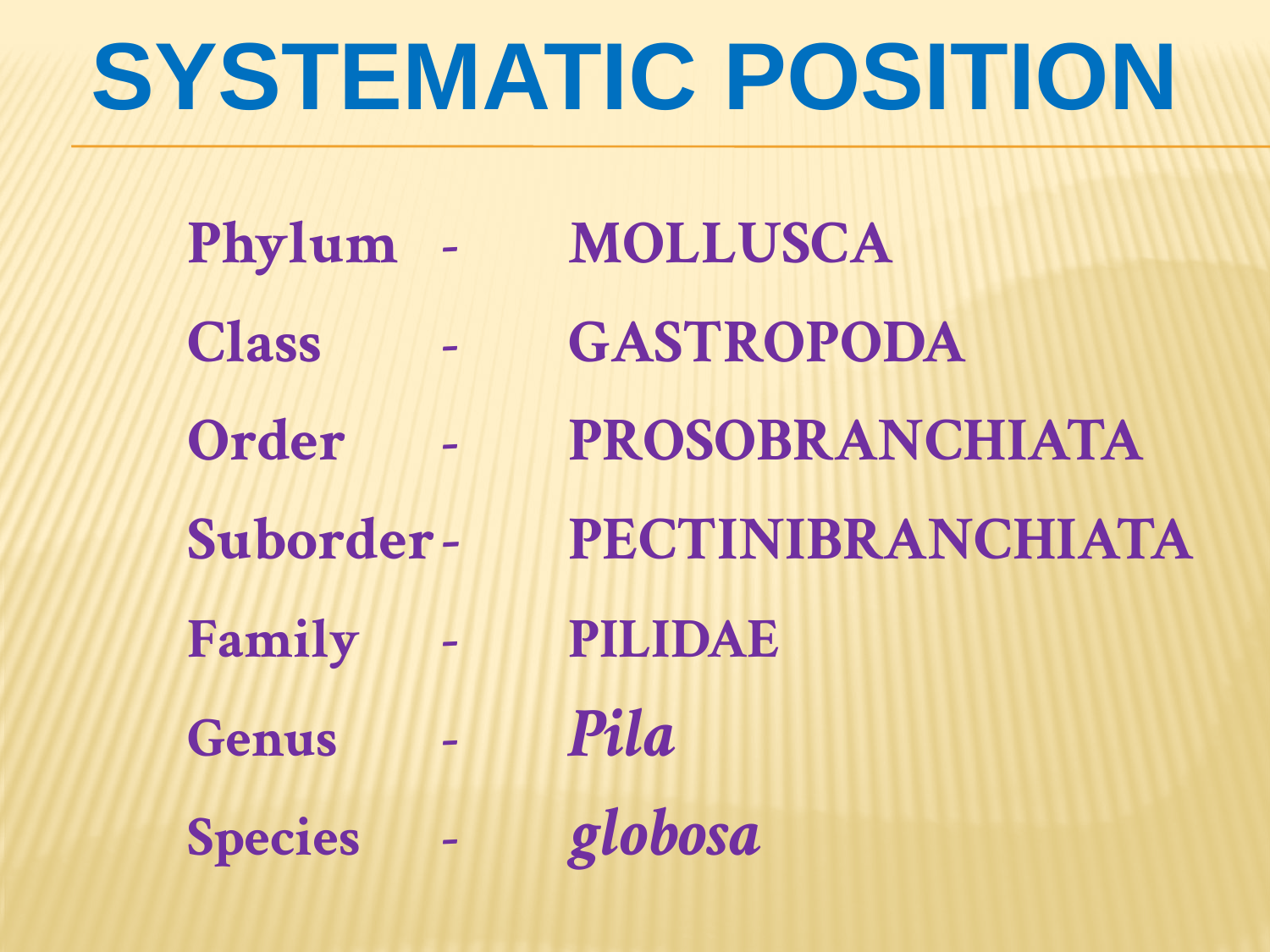

# Systematic Position
		Phylum	-	MOLLUSCA
		Class	-	GASTROPODA
		Order	-	PROSOBRANCHIATA
		Suborder	-	PECTINIBRANCHIATA
		Family	-	PILIDAE
		Genus	-	Pila
		Species	-	globosa